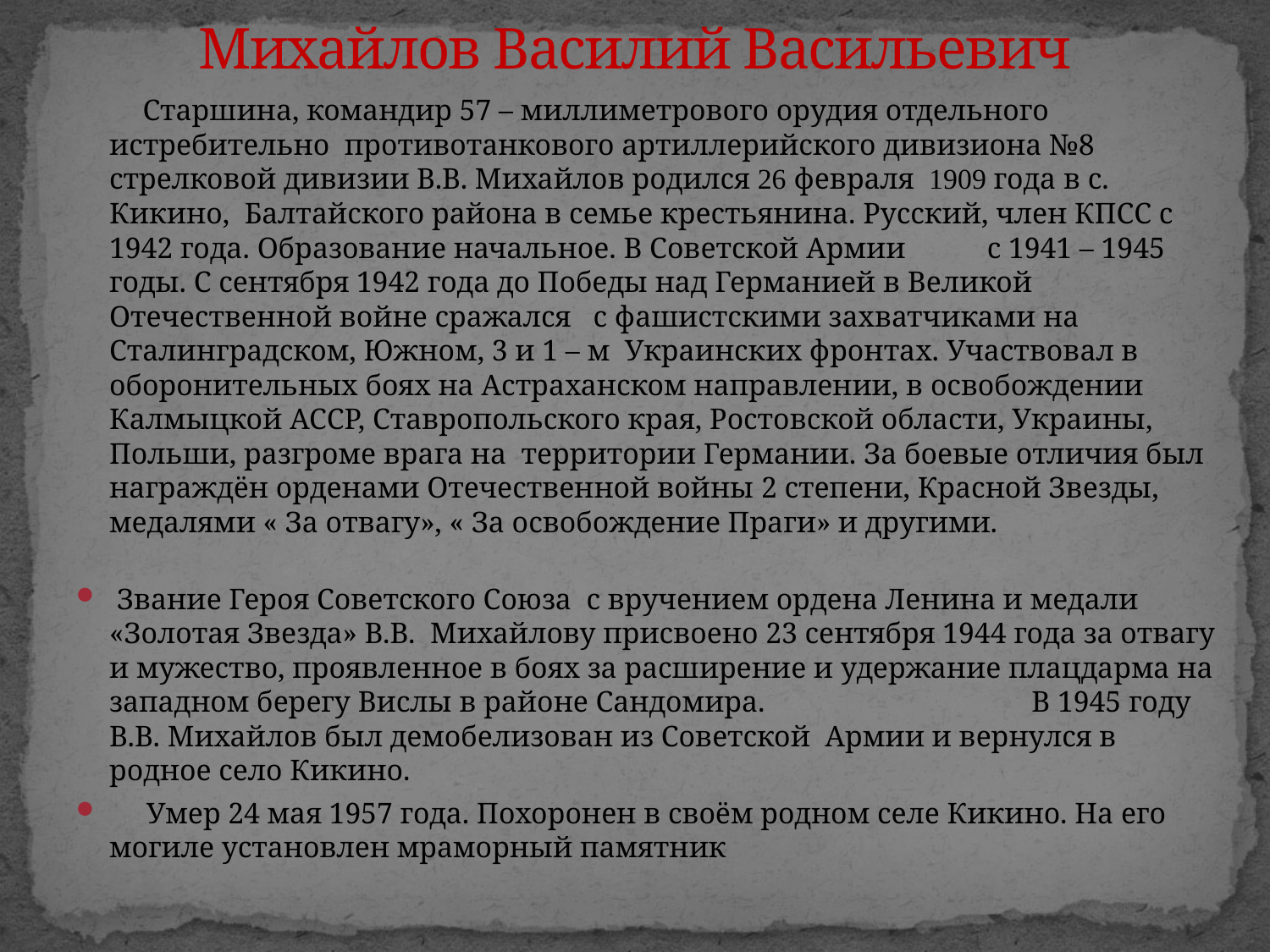

# Михайлов Василий Васильевич
         Старшина, командир 57 – миллиметрового орудия отдельного истребительно  противотанкового артиллерийского дивизиона №8 стрелковой дивизии В.В. Михайлов родился 26 февраля  1909 года в с. Кикино,  Балтайского района в семье крестьянина. Русский, член КПСС с 1942 года. Образование начальное. В Советской Армии           с 1941 – 1945 годы. С сентября 1942 года до Победы над Германией в Великой Отечественной войне сражался   с фашистскими захватчиками на Сталинградском, Южном, 3 и 1 – м  Украинских фронтах. Участвовал в оборонительных боях на Астраханском направлении, в освобождении Калмыцкой АССР, Ставропольского края, Ростовской области, Украины, Польши, разгроме врага на  территории Германии. За боевые отличия был награждён орденами Отечественной войны 2 степени, Красной Звезды, медалями « За отвагу», « За освобождение Праги» и другими.
 Звание Героя Советского Союза  с вручением ордена Ленина и медали «Золотая Звезда» В.В.  Михайлову присвоено 23 сентября 1944 года за отвагу и мужество, проявленное в боях за расширение и удержание плацдарма на западном берегу Вислы в районе Сандомира.                                    В 1945 году В.В. Михайлов был демобелизован из Советской  Армии и вернулся в родное село Кикино.
     Умер 24 мая 1957 года. Похоронен в своём родном селе Кикино. На его могиле установлен мраморный памятник